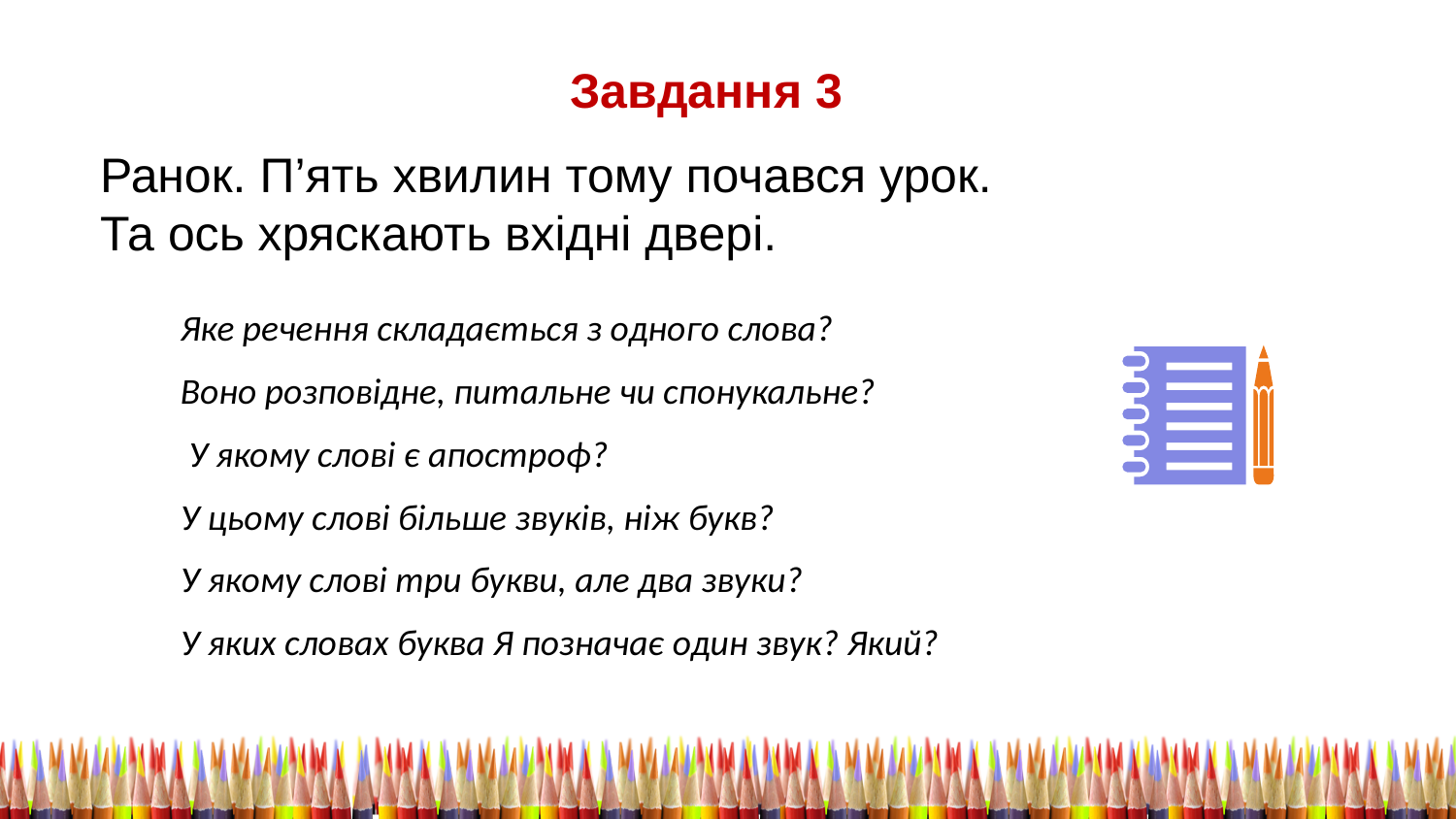

Завдання 3
Ранок. П’ять хвилин тому почався урок.
Та ось хряскають вхідні двері.
Яке речення складається з одного слова?
Воно розповідне, питальне чи спонукальне?
 У якому слові є апостроф?
У цьому слові більше звуків, ніж букв?
У якому слові три букви, але два звуки?
У яких словах буква Я позначає один звук? Який?